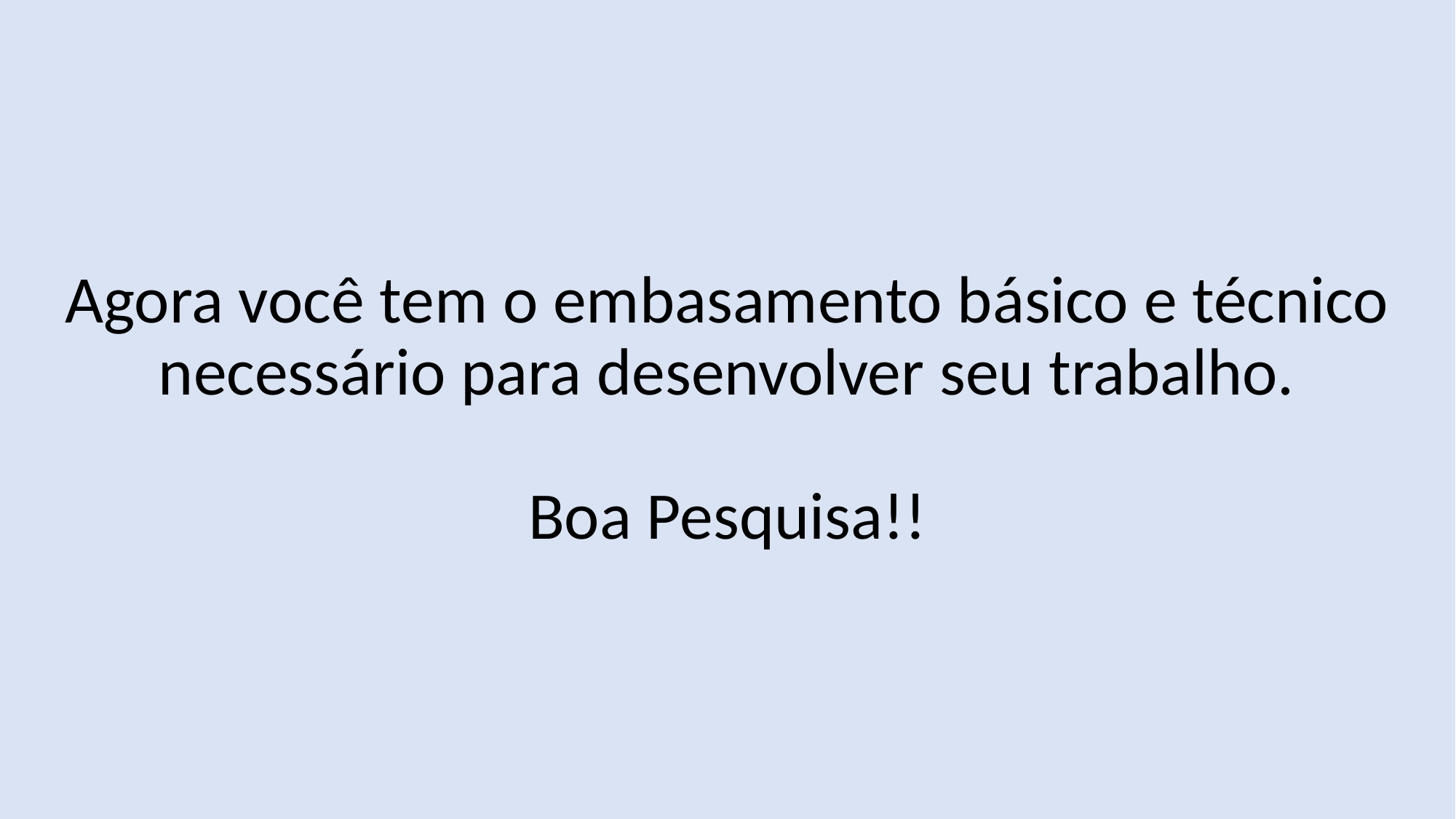

# Agora você tem o embasamento básico e técnico necessário para desenvolver seu trabalho. Boa Pesquisa!!